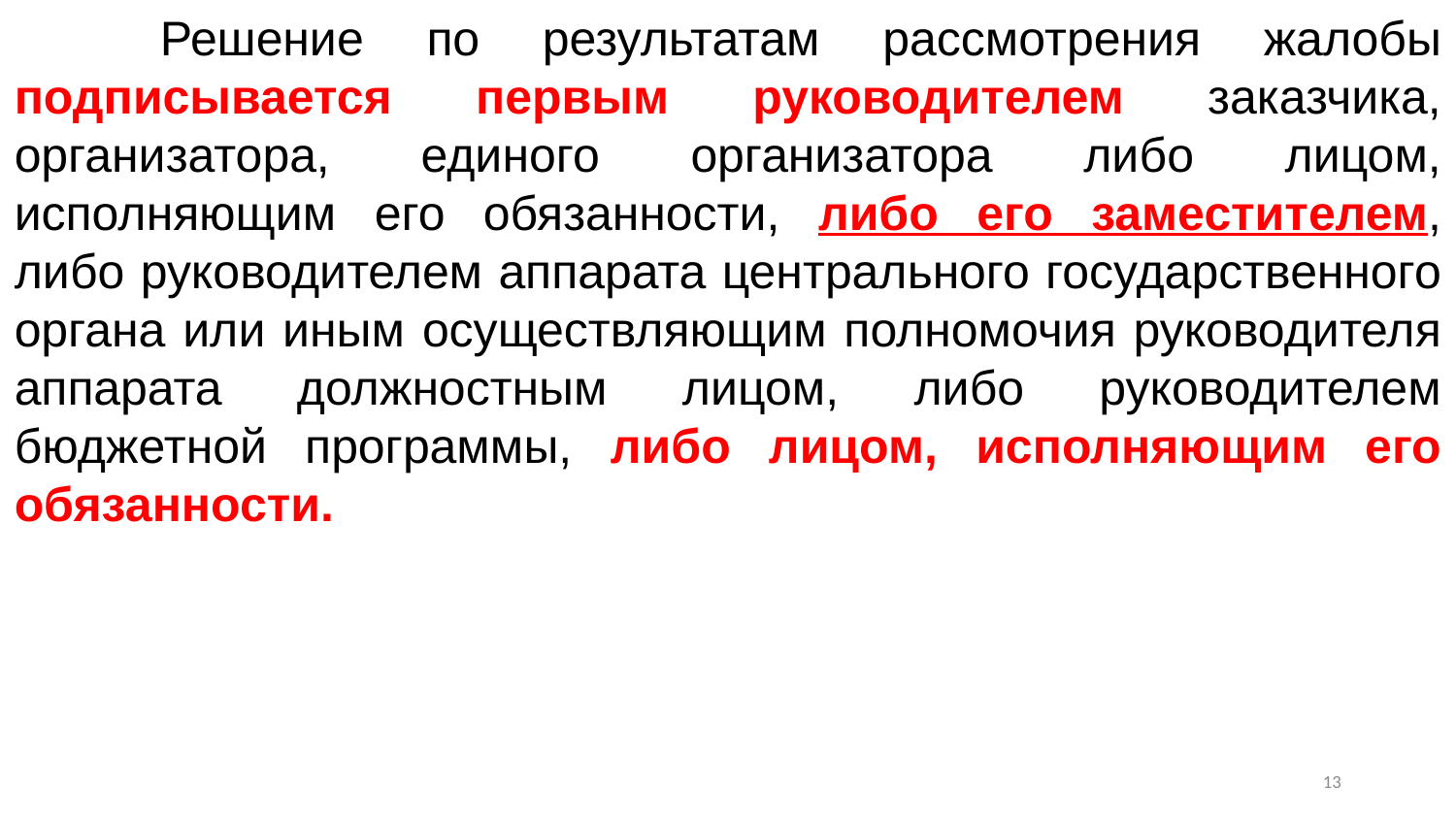

Решение по результатам рассмотрения жалобы подписывается первым руководителем заказчика, организатора, единого организатора либо лицом, исполняющим его обязанности, либо его заместителем, либо руководителем аппарата центрального государственного органа или иным осуществляющим полномочия руководителя аппарата должностным лицом, либо руководителем бюджетной программы, либо лицом, исполняющим его обязанности.
13